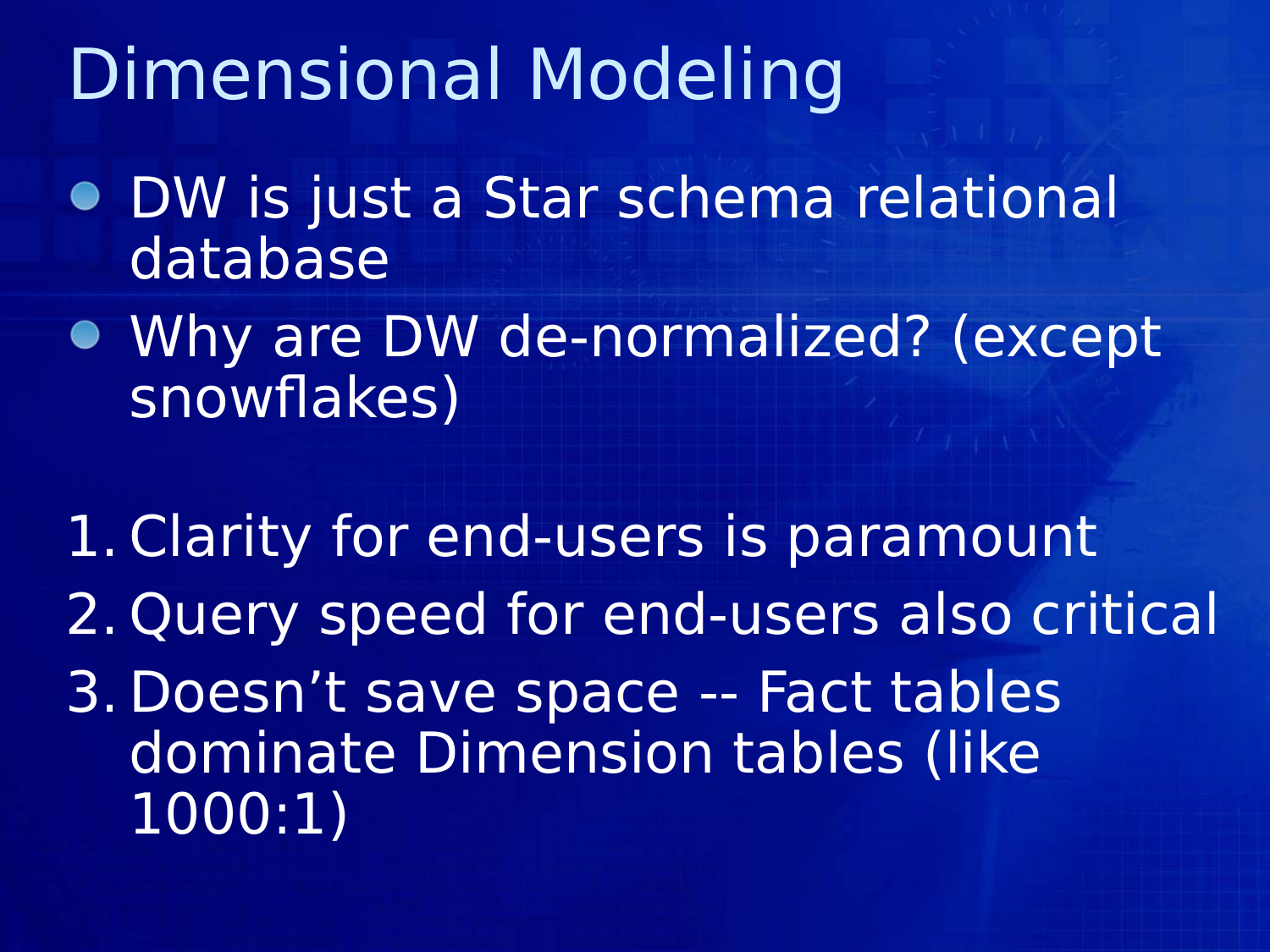

# Dimensional Modeling
DW is just a Star schema relational database
Why are DW de-normalized? (except snowflakes)
Clarity for end-users is paramount
Query speed for end-users also critical
Doesn’t save space -- Fact tables dominate Dimension tables (like 1000:1)